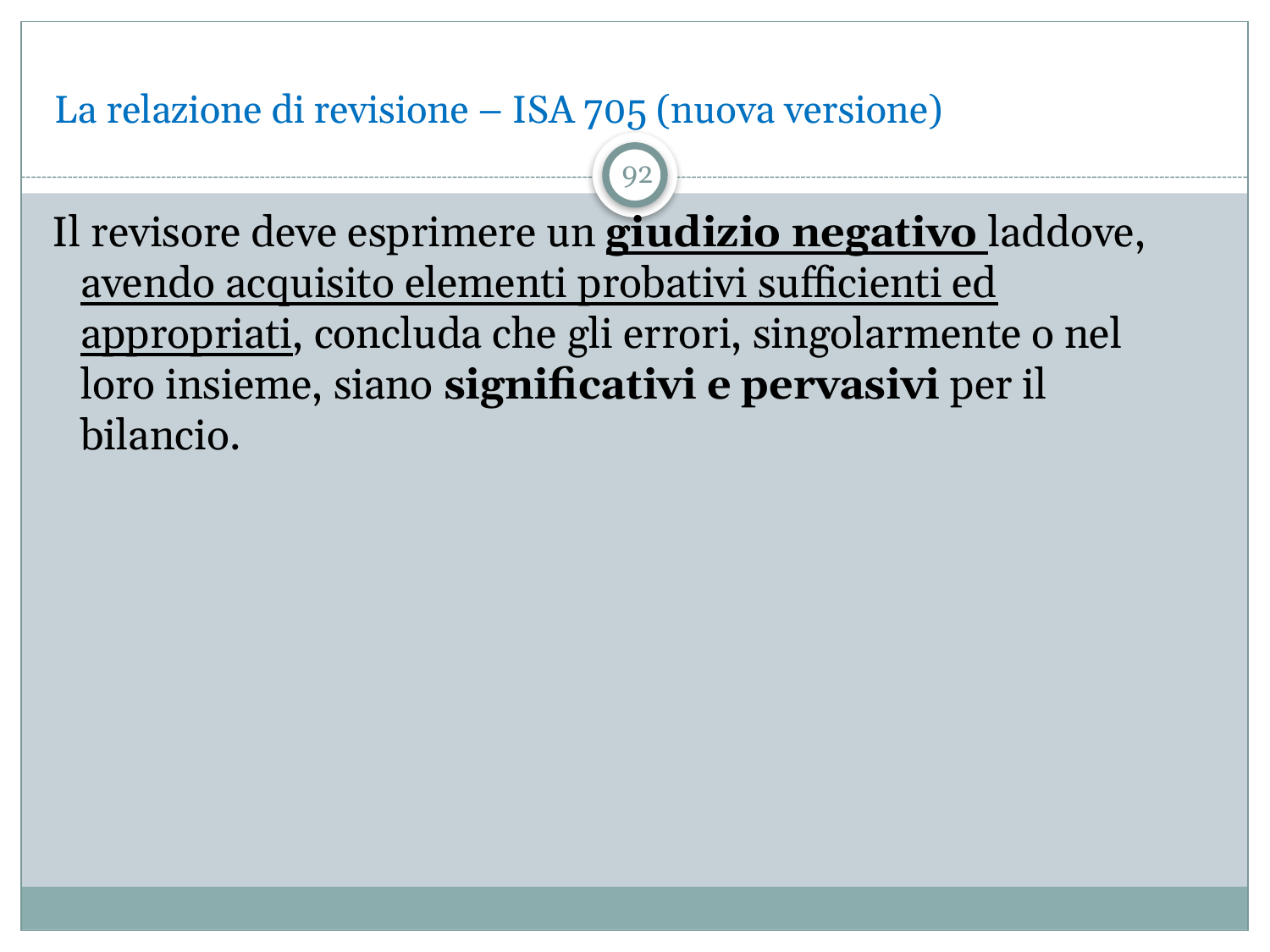

# La relazione di revisione – ISA 705 (nuova versione)
92
 Il revisore deve esprimere un giudizio negativo laddove, avendo acquisito elementi probativi sufficienti ed appropriati, concluda che gli errori, singolarmente o nel loro insieme, siano significativi e pervasivi per il bilancio.